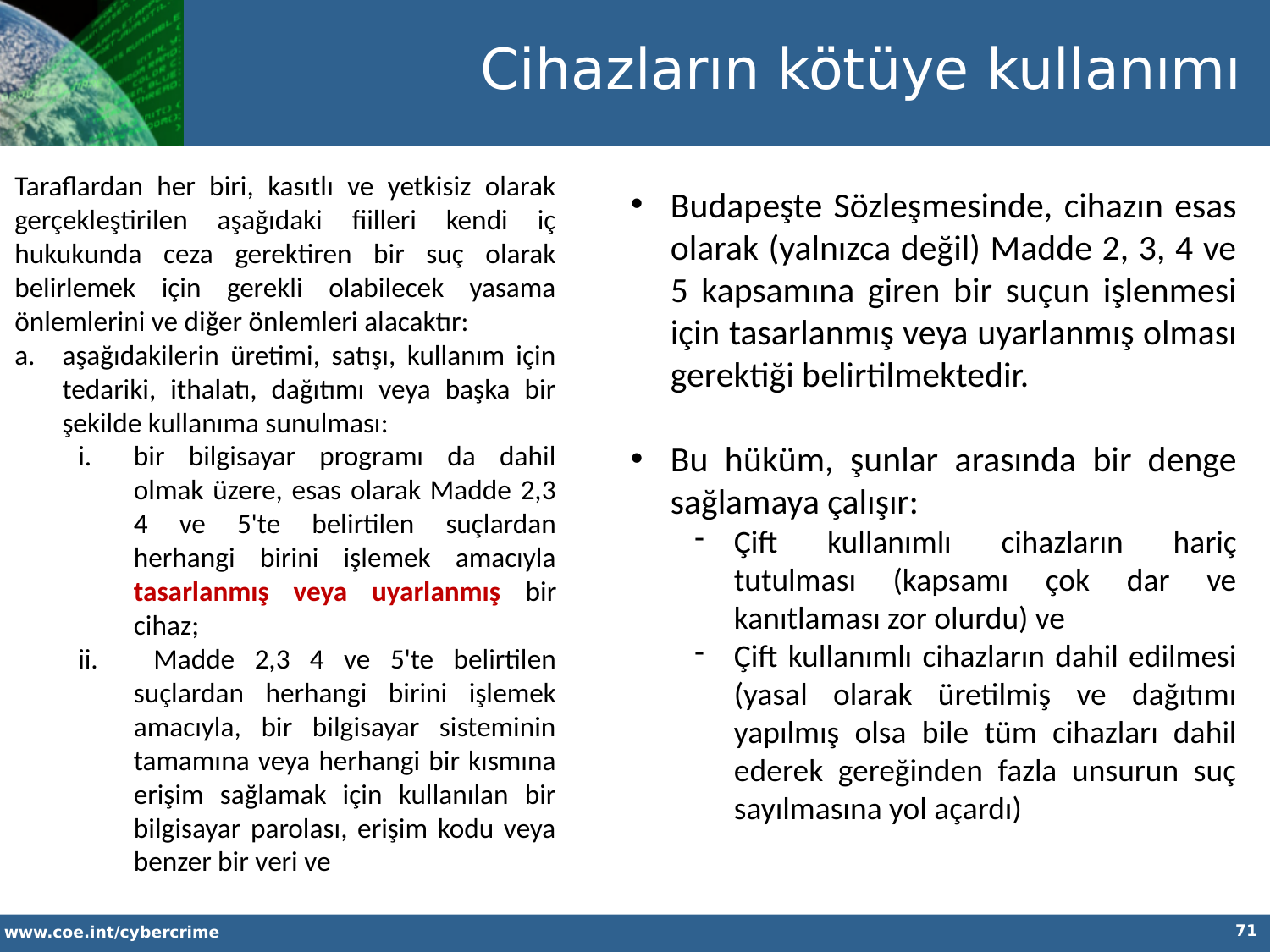

Cihazların kötüye kullanımı
Taraflardan her biri, kasıtlı ve yetkisiz olarak gerçekleştirilen aşağıdaki fiilleri kendi iç hukukunda ceza gerektiren bir suç olarak belirlemek için gerekli olabilecek yasama önlemlerini ve diğer önlemleri alacaktır:
aşağıdakilerin üretimi, satışı, kullanım için tedariki, ithalatı, dağıtımı veya başka bir şekilde kullanıma sunulması:
bir bilgisayar programı da dahil olmak üzere, esas olarak Madde 2,3 4 ve 5'te belirtilen suçlardan herhangi birini işlemek amacıyla tasarlanmış veya uyarlanmış bir cihaz;
 Madde 2,3 4 ve 5'te belirtilen suçlardan herhangi birini işlemek amacıyla, bir bilgisayar sisteminin tamamına veya herhangi bir kısmına erişim sağlamak için kullanılan bir bilgisayar parolası, erişim kodu veya benzer bir veri ve
Budapeşte Sözleşmesinde, cihazın esas olarak (yalnızca değil) Madde 2, 3, 4 ve 5 kapsamına giren bir suçun işlenmesi için tasarlanmış veya uyarlanmış olması gerektiği belirtilmektedir.

Bu hüküm, şunlar arasında bir denge sağlamaya çalışır:
Çift kullanımlı cihazların hariç tutulması (kapsamı çok dar ve kanıtlaması zor olurdu) ve
Çift kullanımlı cihazların dahil edilmesi (yasal olarak üretilmiş ve dağıtımı yapılmış olsa bile tüm cihazları dahil ederek gereğinden fazla unsurun suç sayılmasına yol açardı)